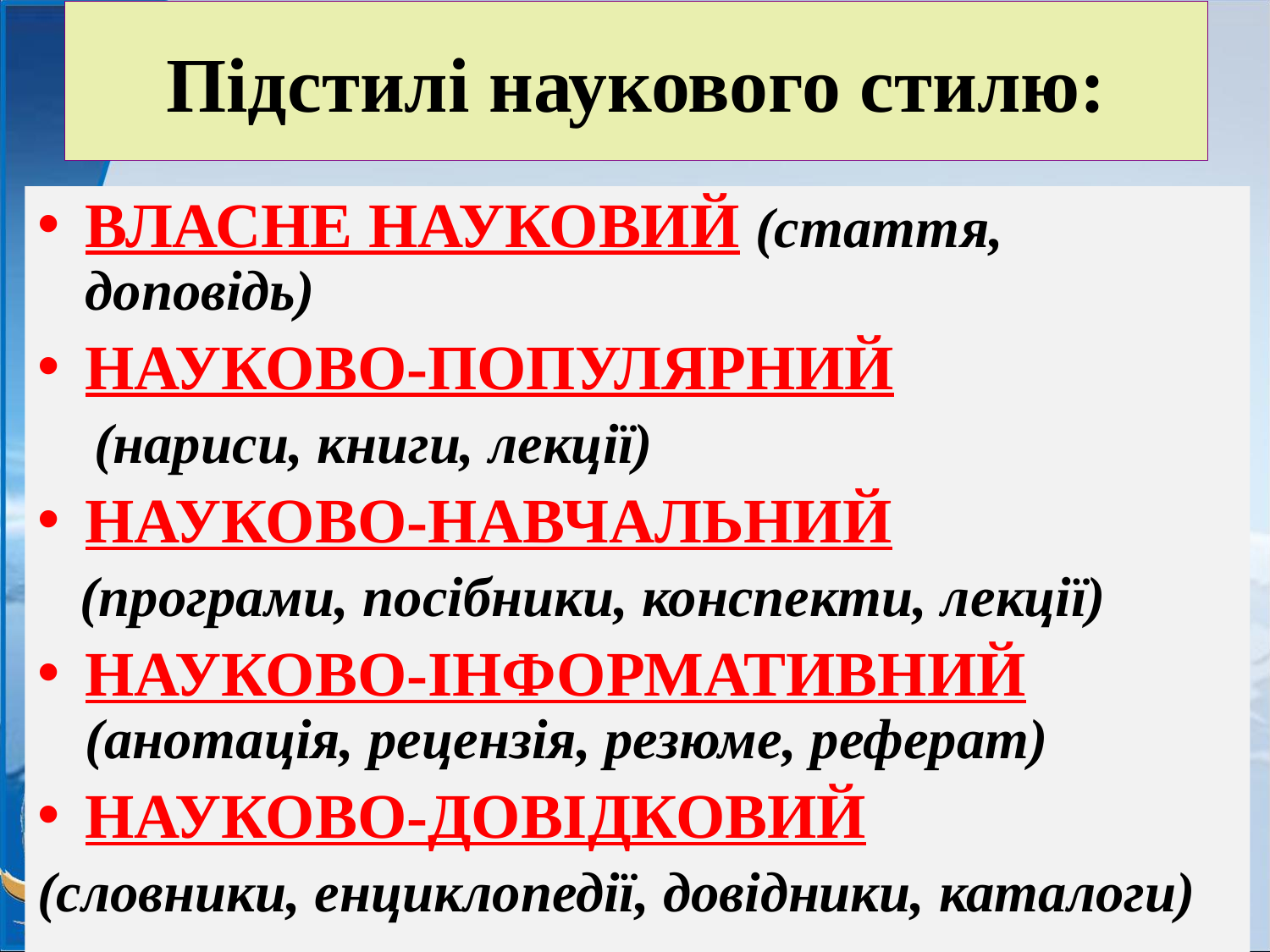

# Підстилі наукового стилю:
ВЛАСНЕ НАУКОВИЙ (стаття, доповідь)
НАУКОВО-ПОПУЛЯРНИЙ
    (нариси, книги, лекції)
НАУКОВО-НАВЧАЛЬНИЙ
   (програми, посібники, конспекти, лекції)
НАУКОВО-ІНФОРМАТИВНИЙ (анотація, рецензія, резюме, реферат)
НАУКОВО-ДОВІДКОВИЙ
(словники, енциклопедії, довідники, каталоги)